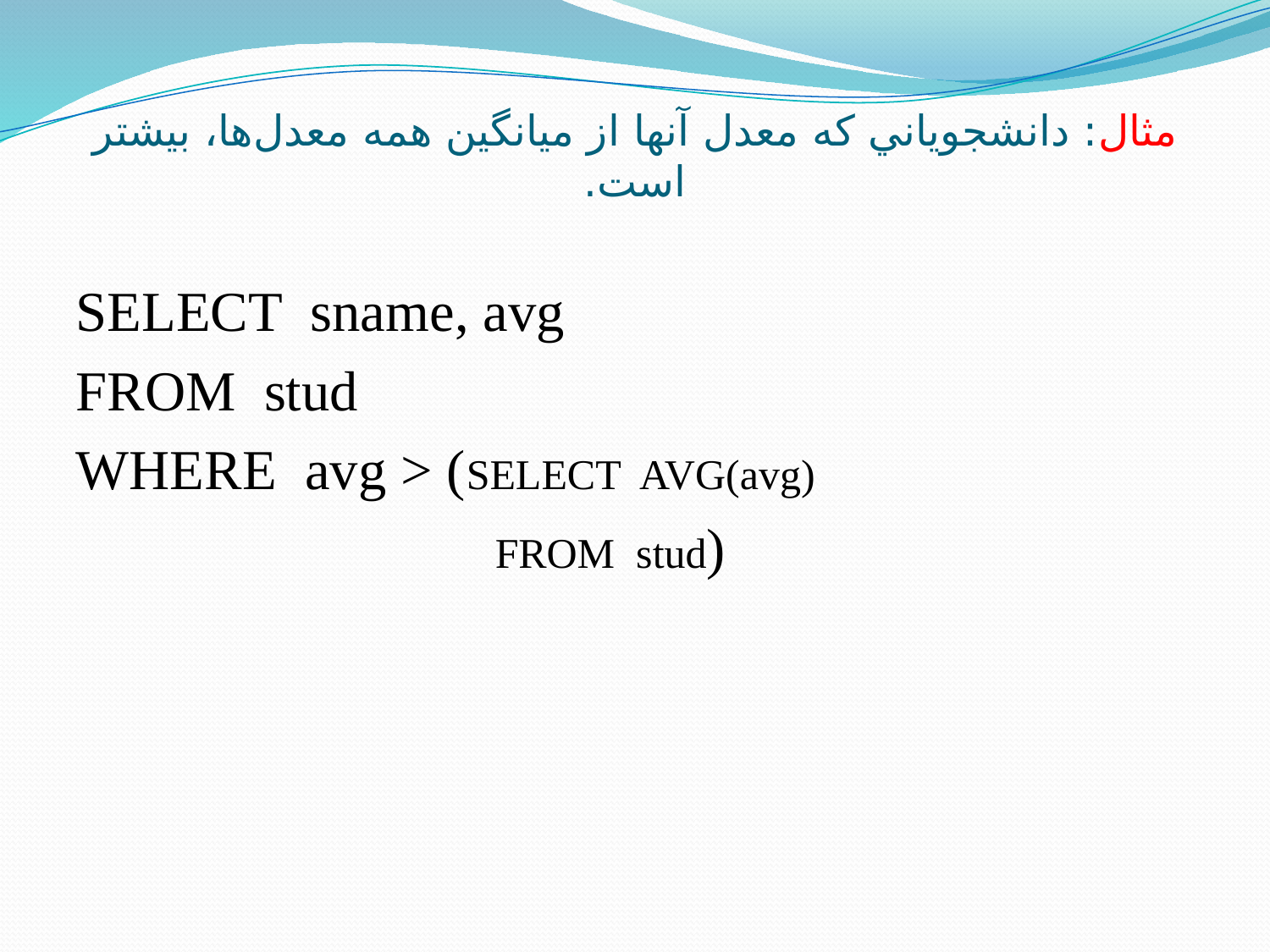

# مثال: دانشجوياني که معدل آنها از ميانگين همه معدل‌ها، بيشتر است.
SELECT  sname, avg
FROM  stud
WHERE  avg > (SELECT  AVG(avg)
				FROM  stud)